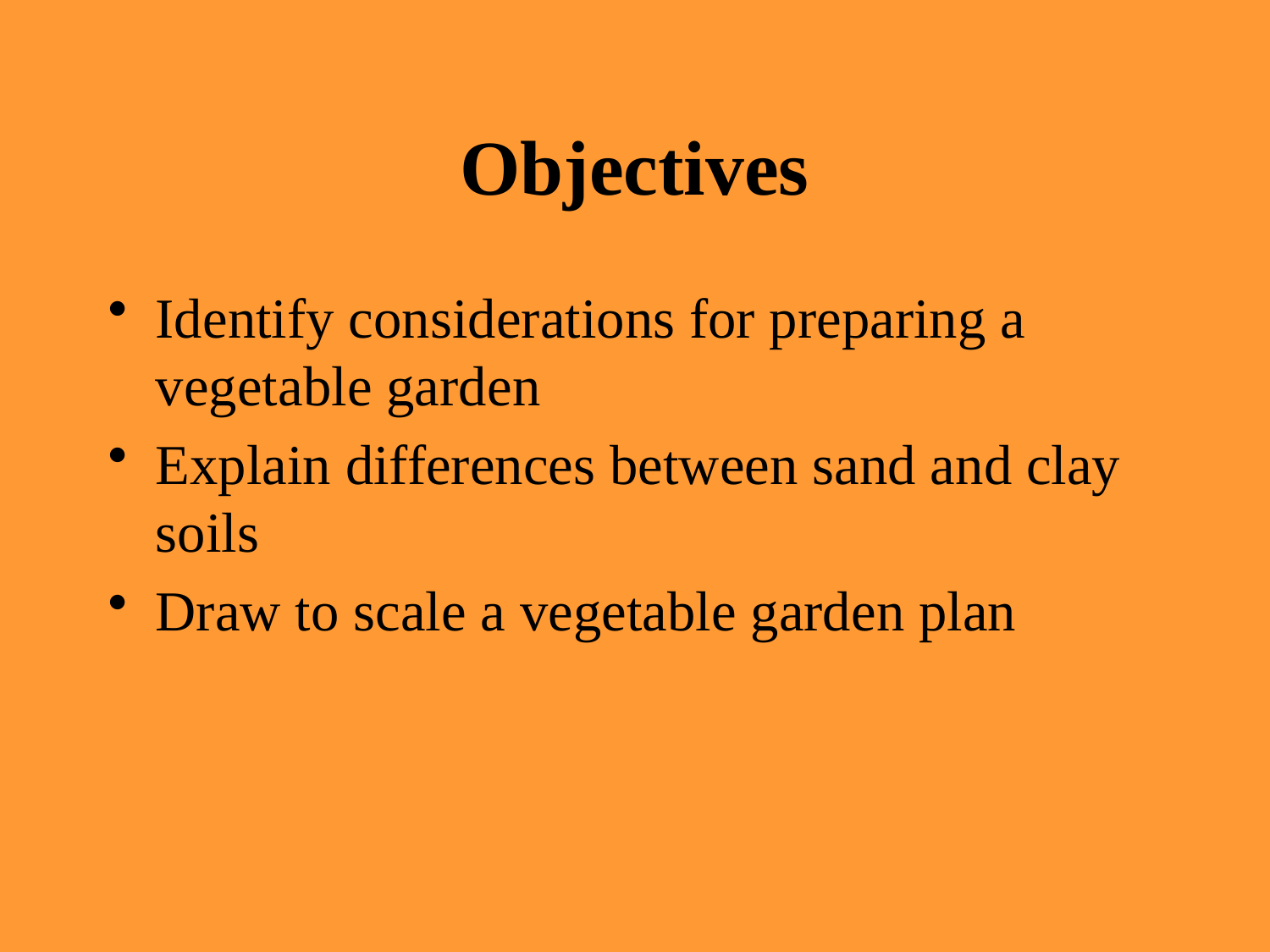

# Objectives
Identify considerations for preparing a vegetable garden
Explain differences between sand and clay soils
Draw to scale a vegetable garden plan